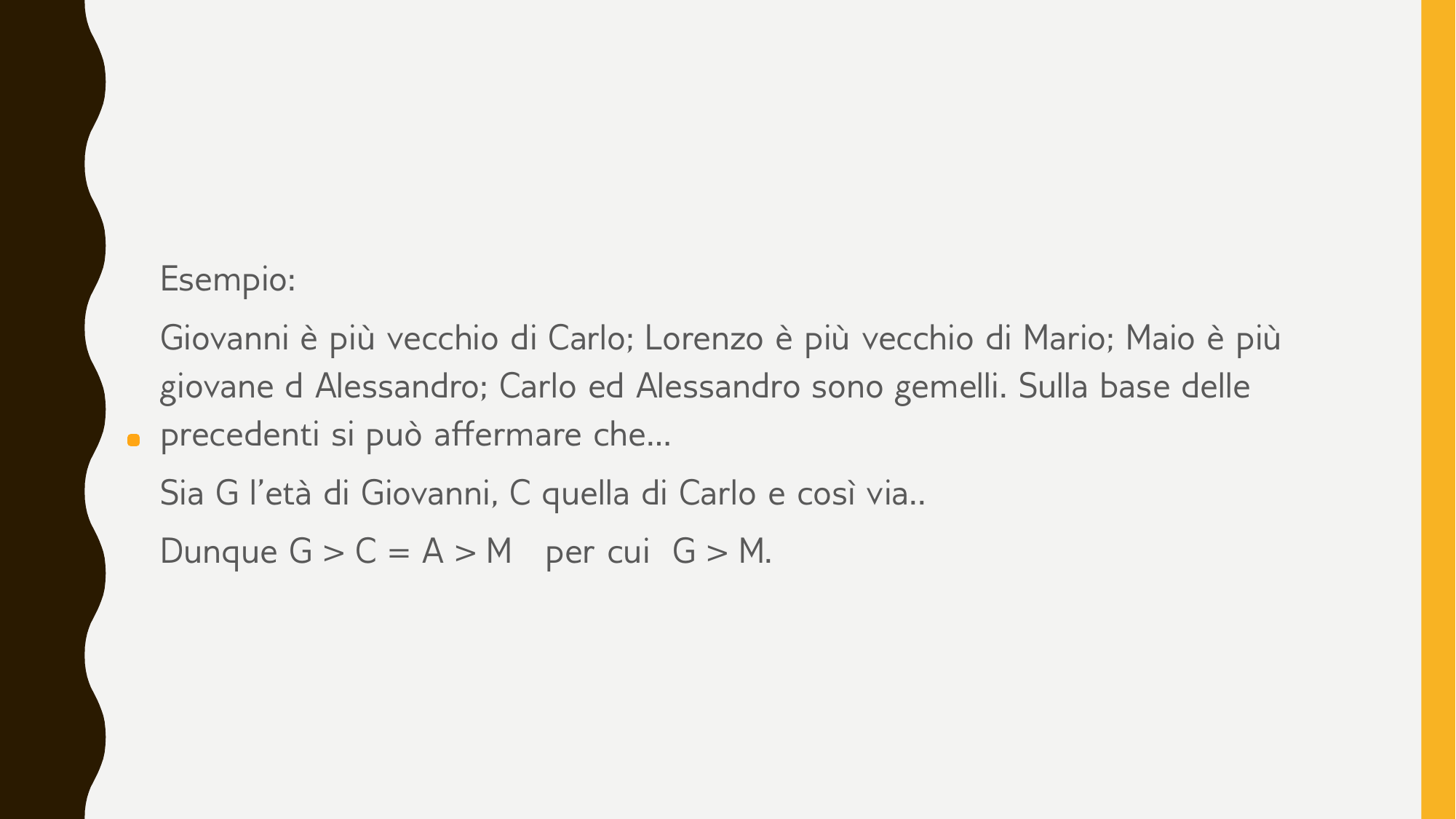

Esempio:
Giovanni è più vecchio di Carlo; Lorenzo è più vecchio di Mario; Maio è più giovane d Alessandro; Carlo ed Alessandro sono gemelli. Sulla base delle precedenti si può affermare che…
Sia G l’età di Giovanni, C quella di Carlo e così via..
Dunque G > C = A > M   per cui  G > M.